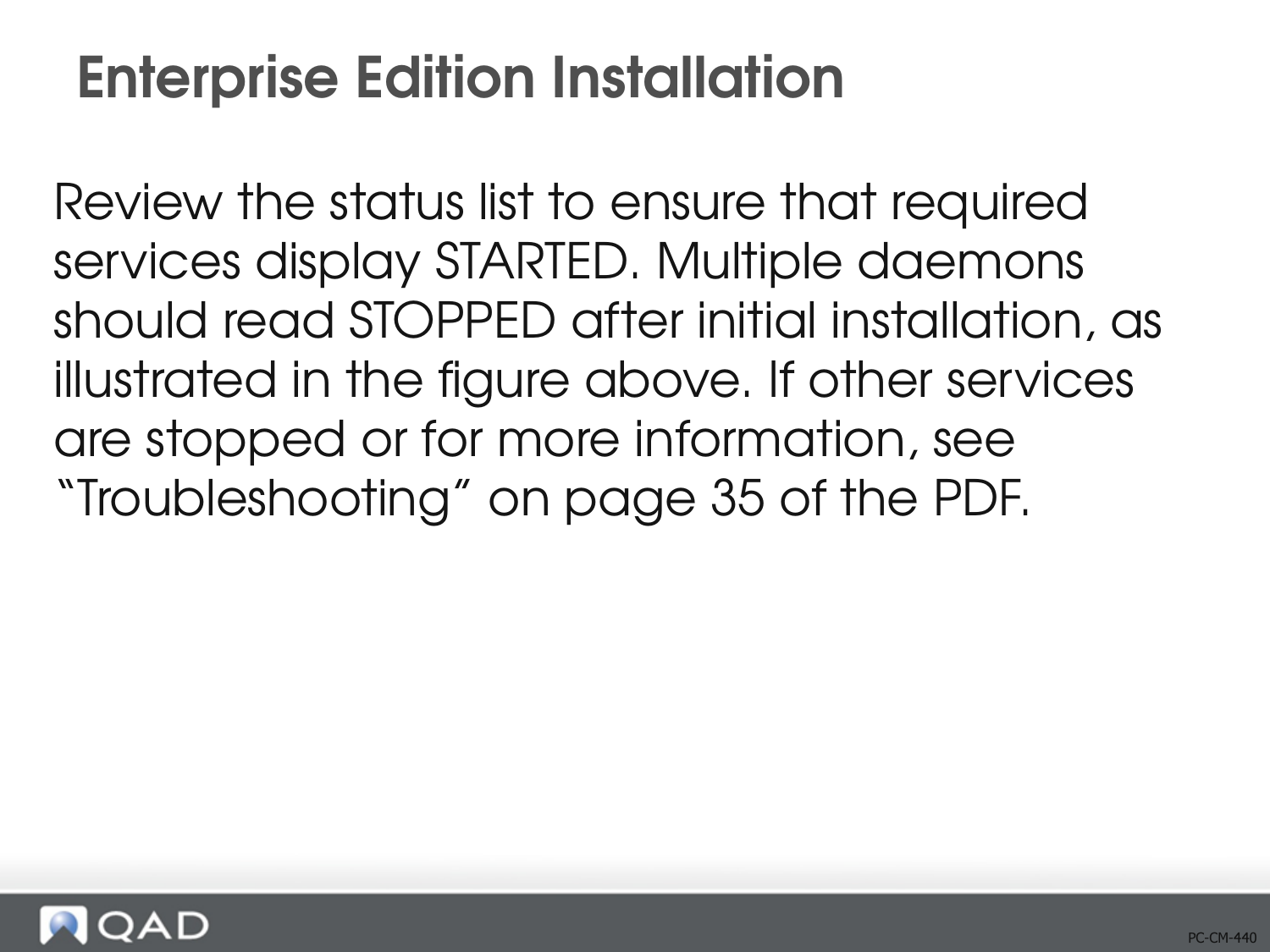

# Enterprise Edition Installation
Review the status list to ensure that required services display STARTED. Multiple daemons should read STOPPED after initial installation, as illustrated in the figure above. If other services are stopped or for more information, see “Troubleshooting” on page 35 of the PDF.
PC-CM-440